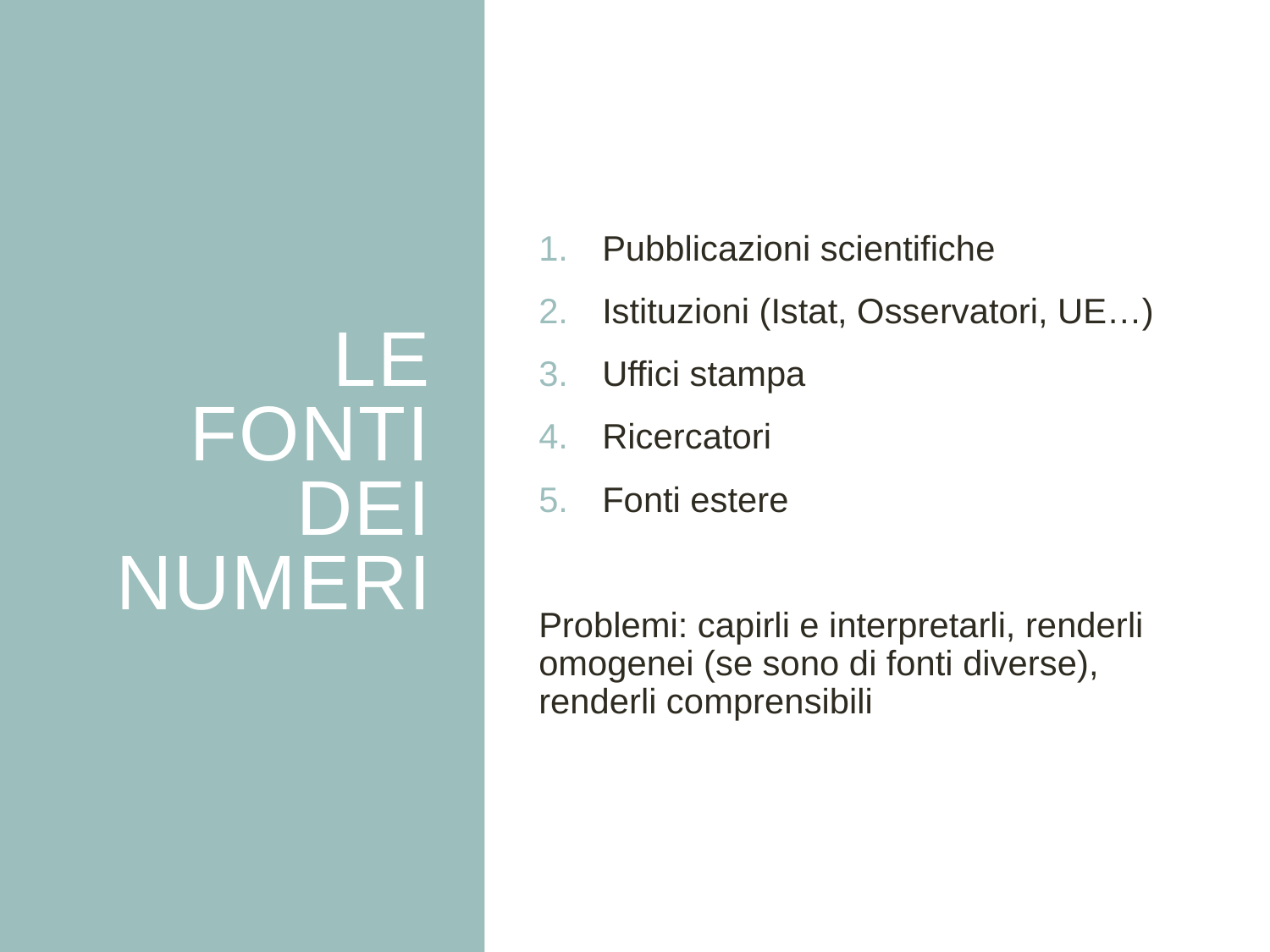

# LE FONTI DEI NUMERI
Pubblicazioni scientifiche
Istituzioni (Istat, Osservatori, UE…)
Uffici stampa
Ricercatori
Fonti estere

Problemi: capirli e interpretarli, renderli omogenei (se sono di fonti diverse), renderli comprensibili